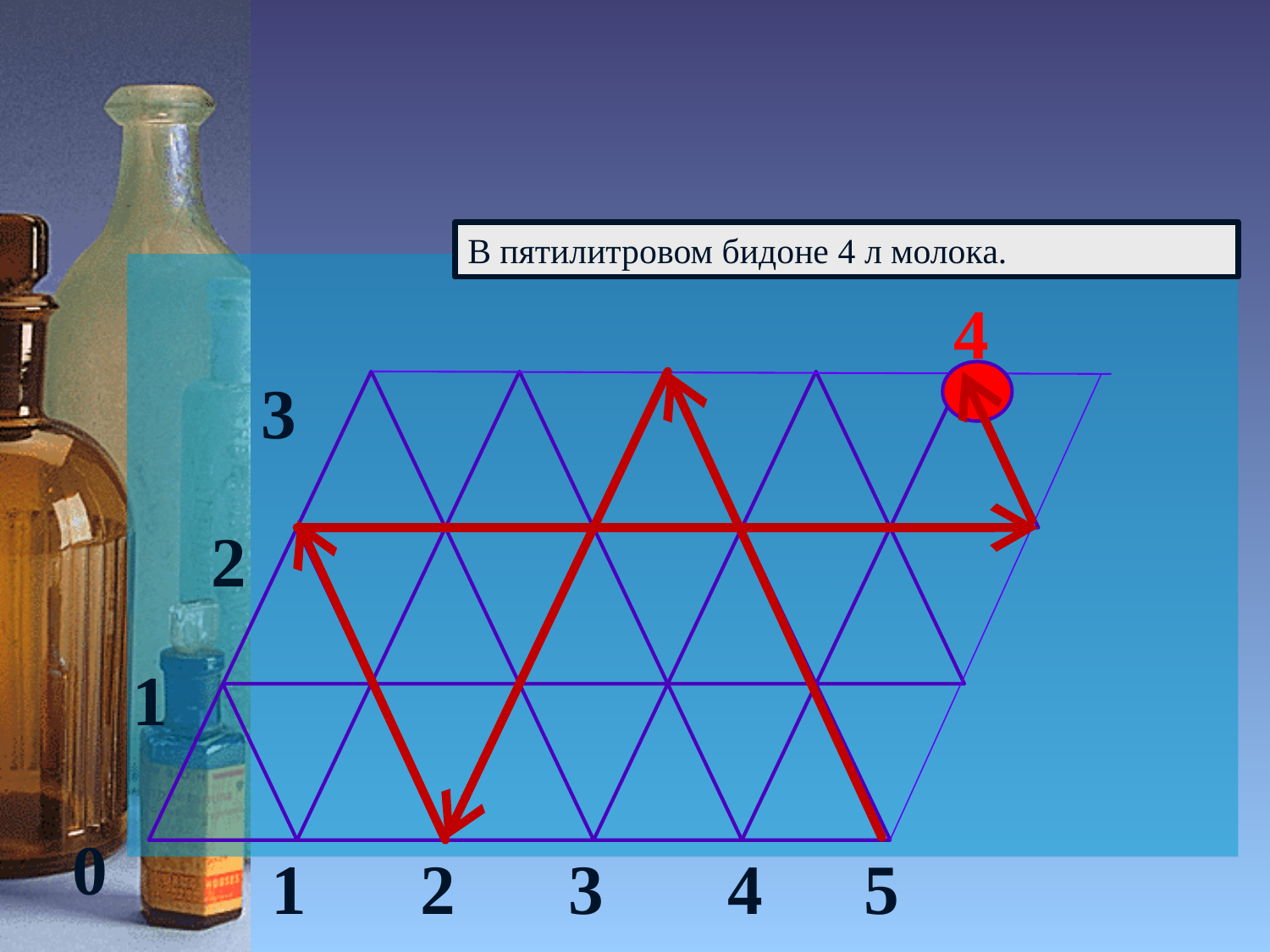

В пятилитровом бидоне 4 л молока.
4
3

2
1
0
1
2
3
4
5